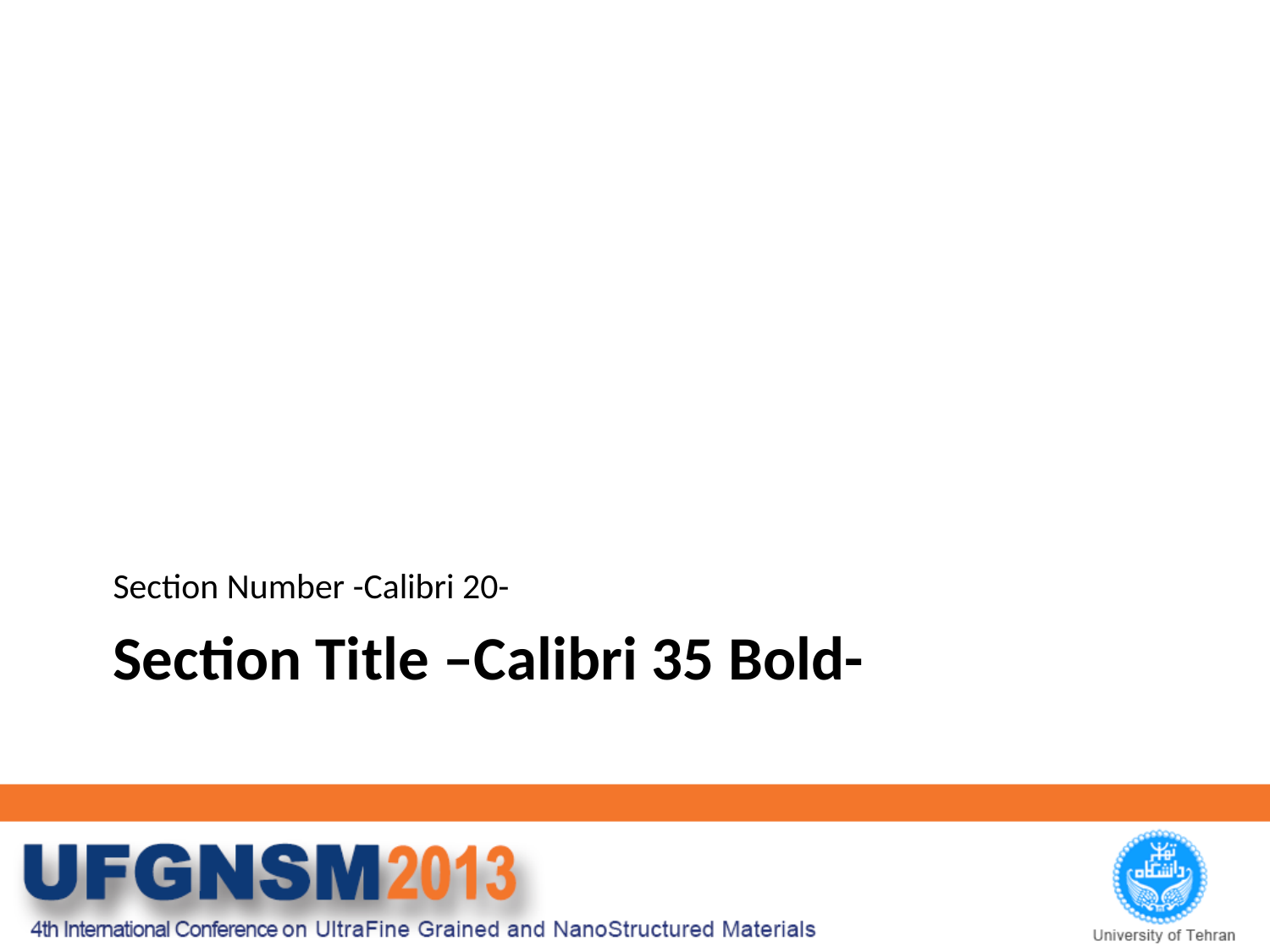

Section Number -Calibri 20-
# Section Title –Calibri 35 Bold-